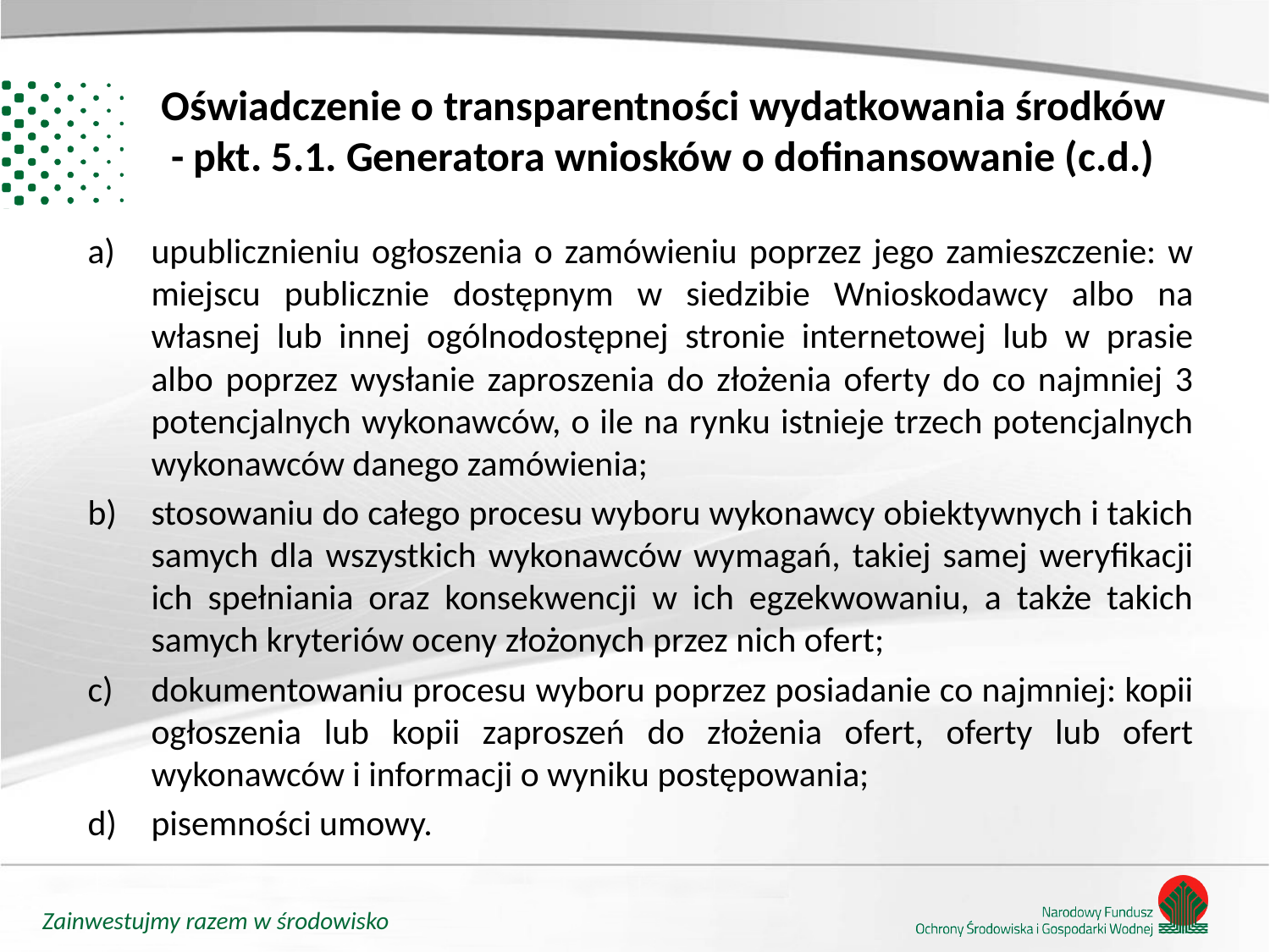

# Oświadczenie o transparentności wydatkowania środków - pkt. 5.1. Generatora wniosków o dofinansowanie (c.d.)
upublicznieniu ogłoszenia o zamówieniu poprzez jego zamieszczenie: w miejscu publicznie dostępnym w siedzibie Wnioskodawcy albo na własnej lub innej ogólnodostępnej stronie internetowej lub w prasie albo poprzez wysłanie zaproszenia do złożenia oferty do co najmniej 3 potencjalnych wykonawców, o ile na rynku istnieje trzech potencjalnych wykonawców danego zamówienia;
stosowaniu do całego procesu wyboru wykonawcy obiektywnych i takich samych dla wszystkich wykonawców wymagań, takiej samej weryfikacji ich spełniania oraz konsekwencji w ich egzekwowaniu, a także takich samych kryteriów oceny złożonych przez nich ofert;
dokumentowaniu procesu wyboru poprzez posiadanie co najmniej: kopii ogłoszenia lub kopii zaproszeń do złożenia ofert, oferty lub ofert wykonawców i informacji o wyniku postępowania;
pisemności umowy.